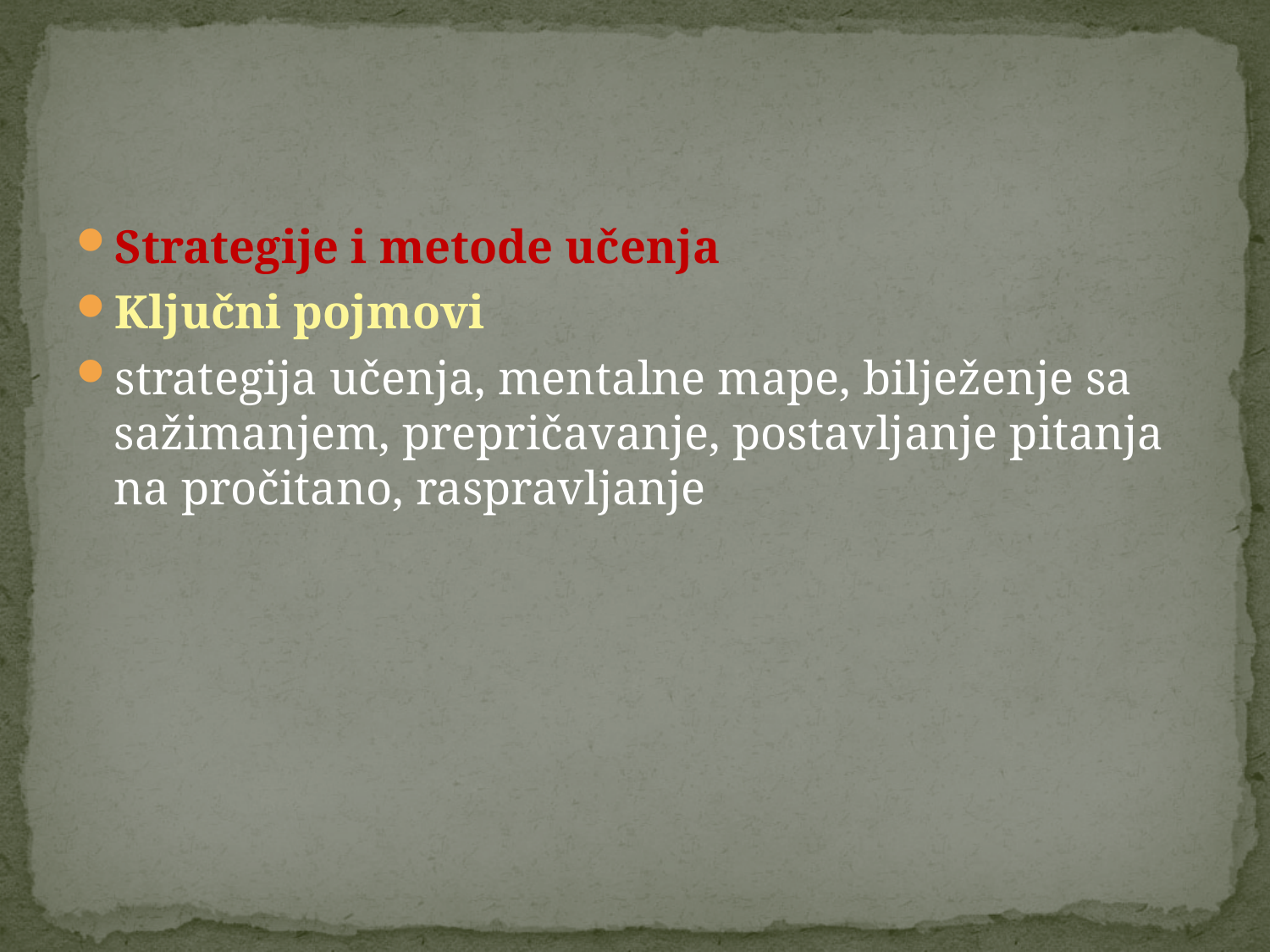

Strategije i metode učenja
Ključni pojmovi
strategija učenja, mentalne mape, bilježenje sa sažimanjem, prepričavanje, postavljanje pitanja na pročitano, raspravljanje